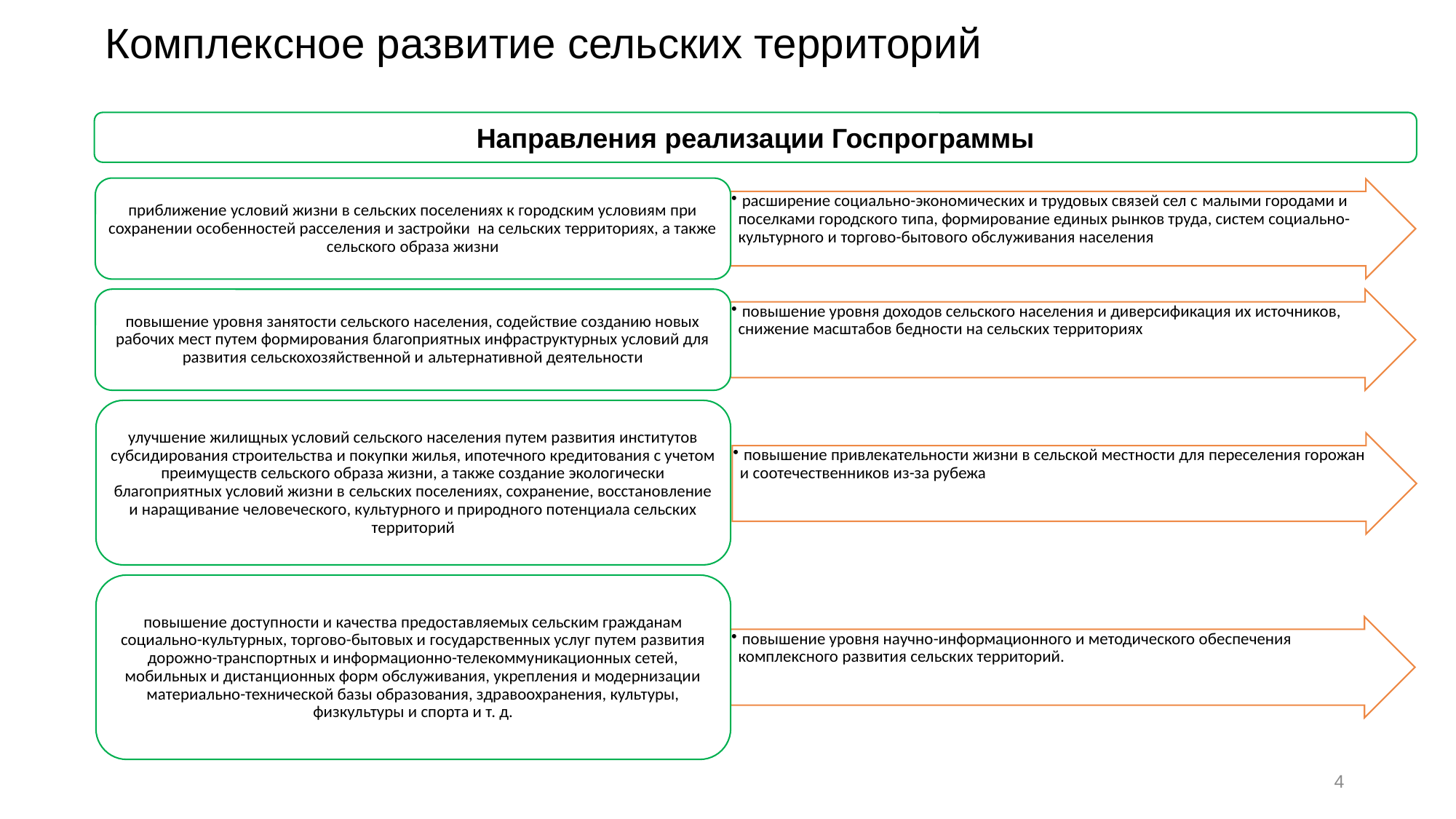

# Комплексное развитие сельских территорий

Направления реализации Госпрограммы
 расширение социально-экономических и трудовых связей сел с малыми городами и поселками городского типа, формирование единых рынков труда, систем социально-культурного и торгово-бытового обслуживания населения
приближение условий жизни в сельских поселениях к городским условиям при сохранении особенностей расселения и застройки  на сельских территориях, а также сельского образа жизни
 повышение уровня доходов сельского населения и диверсификация их источников, снижение масштабов бедности на сельских территориях
повышение уровня занятости сельского населения, содействие созданию новых рабочих мест путем формирования благоприятных инфраструктурных условий для развития сельскохозяйственной и альтернативной деятельности
 повышение привлекательности жизни в сельской местности для переселения горожан и соотечественников из-за рубежа
улучшение жилищных условий сельского населения путем развития институтов субсидирования строительства и покупки жилья, ипотечного кредитования с учетом преимуществ сельского образа жизни, а также создание экологически благоприятных условий жизни в сельских поселениях, сохранение, восстановление и наращивание человеческого, культурного и природного потенциала сельских территорий
 повышение уровня научно-информационного и методического обеспечения комплексного развития сельских территорий.
повышение доступности и качества предоставляемых сельским гражданам социально-культурных, торгово-бытовых и государственных услуг путем развития дорожно-транспортных и информационно-телекоммуникационных сетей, мобильных и дистанционных форм обслуживания, укрепления и модернизации материально-технической базы образования, здравоохранения, культуры, физкультуры и спорта и т. д.
4